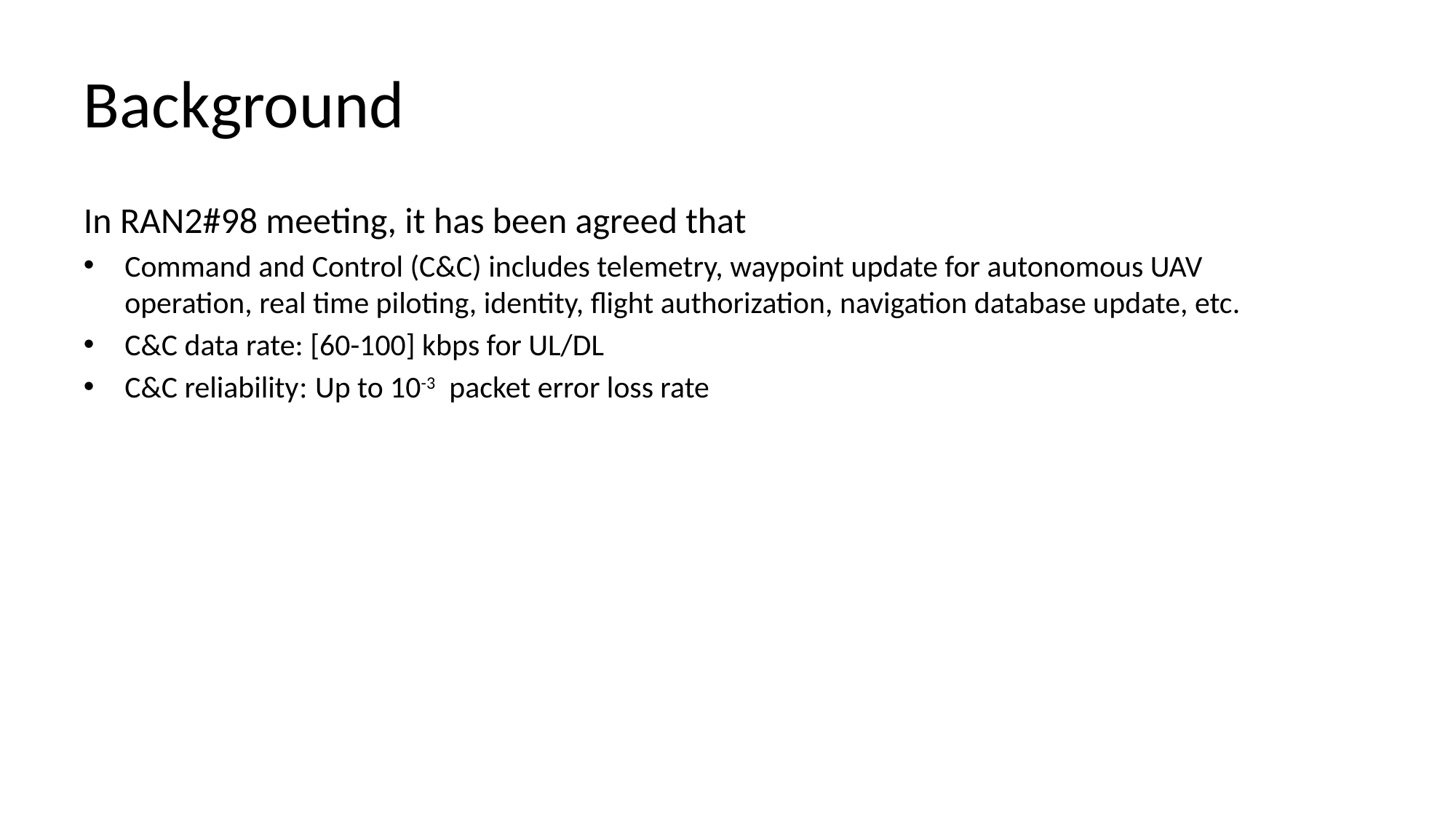

# Background
In RAN2#98 meeting, it has been agreed that
Command and Control (C&C) includes telemetry, waypoint update for autonomous UAV operation, real time piloting, identity, flight authorization, navigation database update, etc.
C&C data rate: [60-100] kbps for UL/DL
C&C reliability: Up to 10-3  packet error loss rate